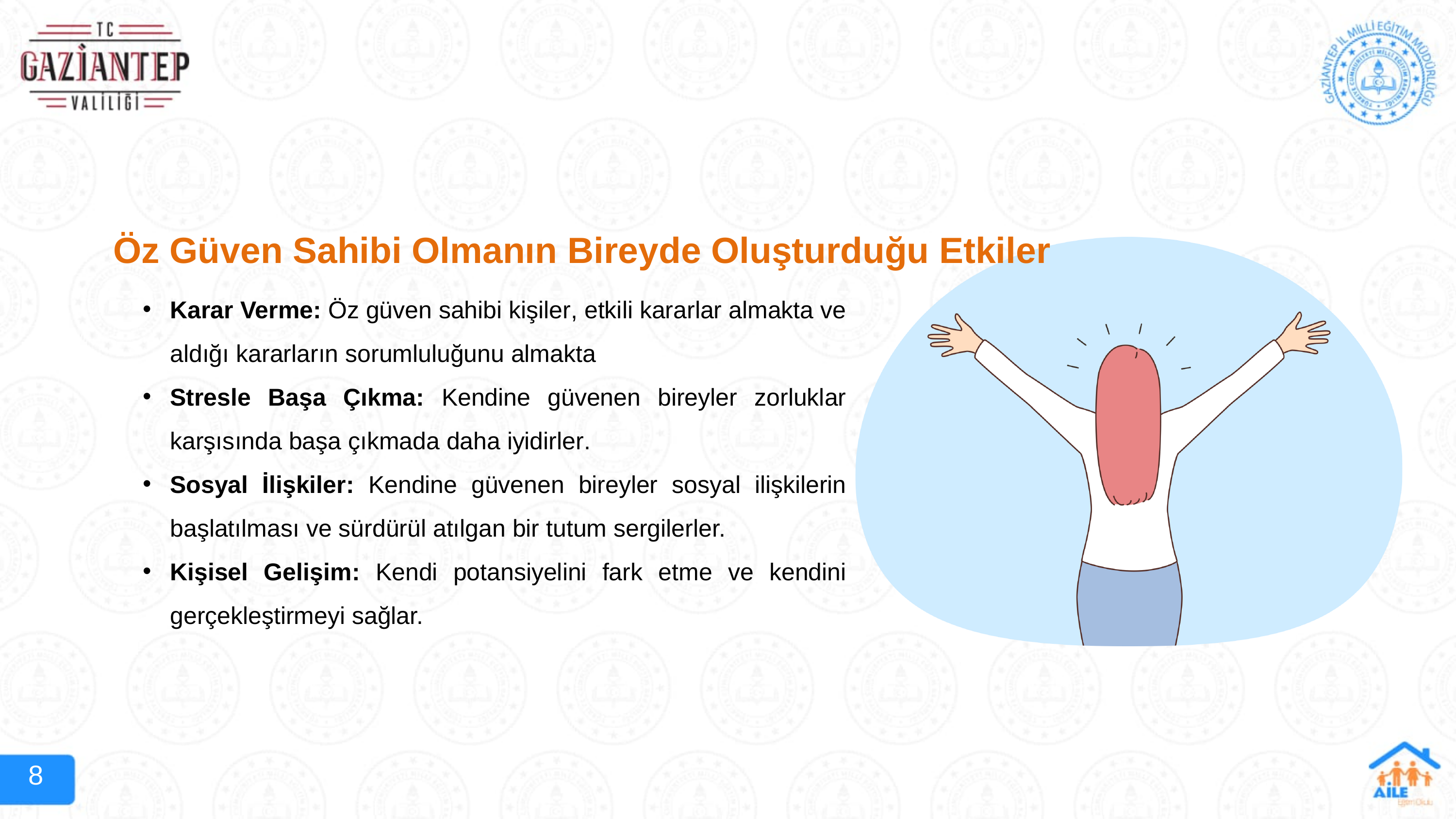

Öz Güven Sahibi Olmanın Bireyde Oluşturduğu Etkiler

Karar Verme: Öz güven sahibi kişiler, etkili kararlar almakta ve aldığı kararların sorumluluğunu almakta
Stresle Başa Çıkma: Kendine güvenen bireyler zorluklar karşısında başa çıkmada daha iyidirler.
Sosyal İlişkiler: Kendine güvenen bireyler sosyal ilişkilerin başlatılması ve sürdürül atılgan bir tutum sergilerler.
Kişisel Gelişim: Kendi potansiyelini fark etme ve kendini gerçekleştirmeyi sağlar.

8